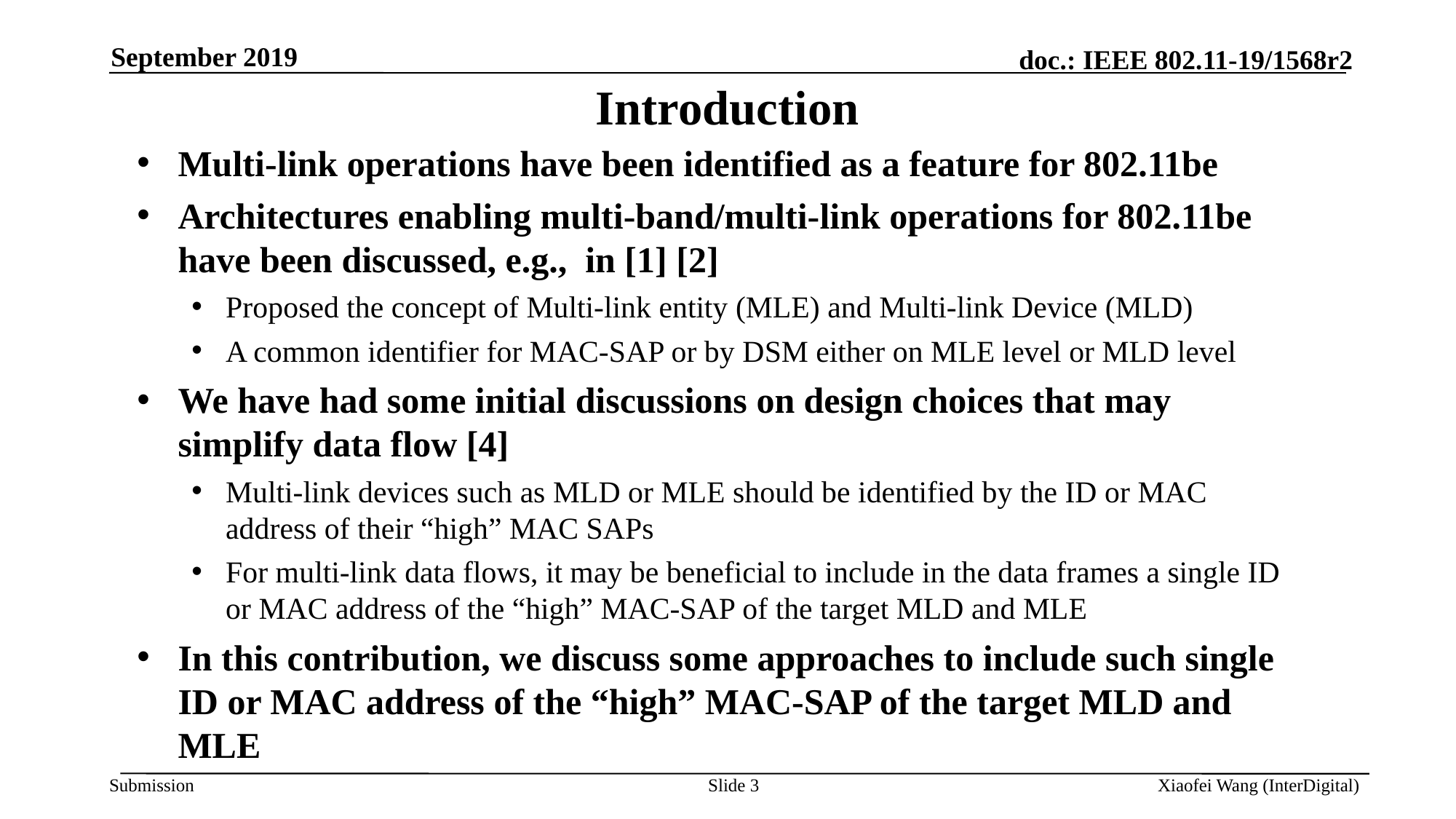

September 2019
# Introduction
Multi-link operations have been identified as a feature for 802.11be
Architectures enabling multi-band/multi-link operations for 802.11be have been discussed, e.g.,  in [1] [2]
Proposed the concept of Multi-link entity (MLE) and Multi-link Device (MLD)
A common identifier for MAC-SAP or by DSM either on MLE level or MLD level
We have had some initial discussions on design choices that may simplify data flow [4]
Multi-link devices such as MLD or MLE should be identified by the ID or MAC address of their “high” MAC SAPs
For multi-link data flows, it may be beneficial to include in the data frames a single ID or MAC address of the “high” MAC-SAP of the target MLD and MLE
In this contribution, we discuss some approaches to include such single ID or MAC address of the “high” MAC-SAP of the target MLD and MLE

Slide 3
Xiaofei Wang (InterDigital)